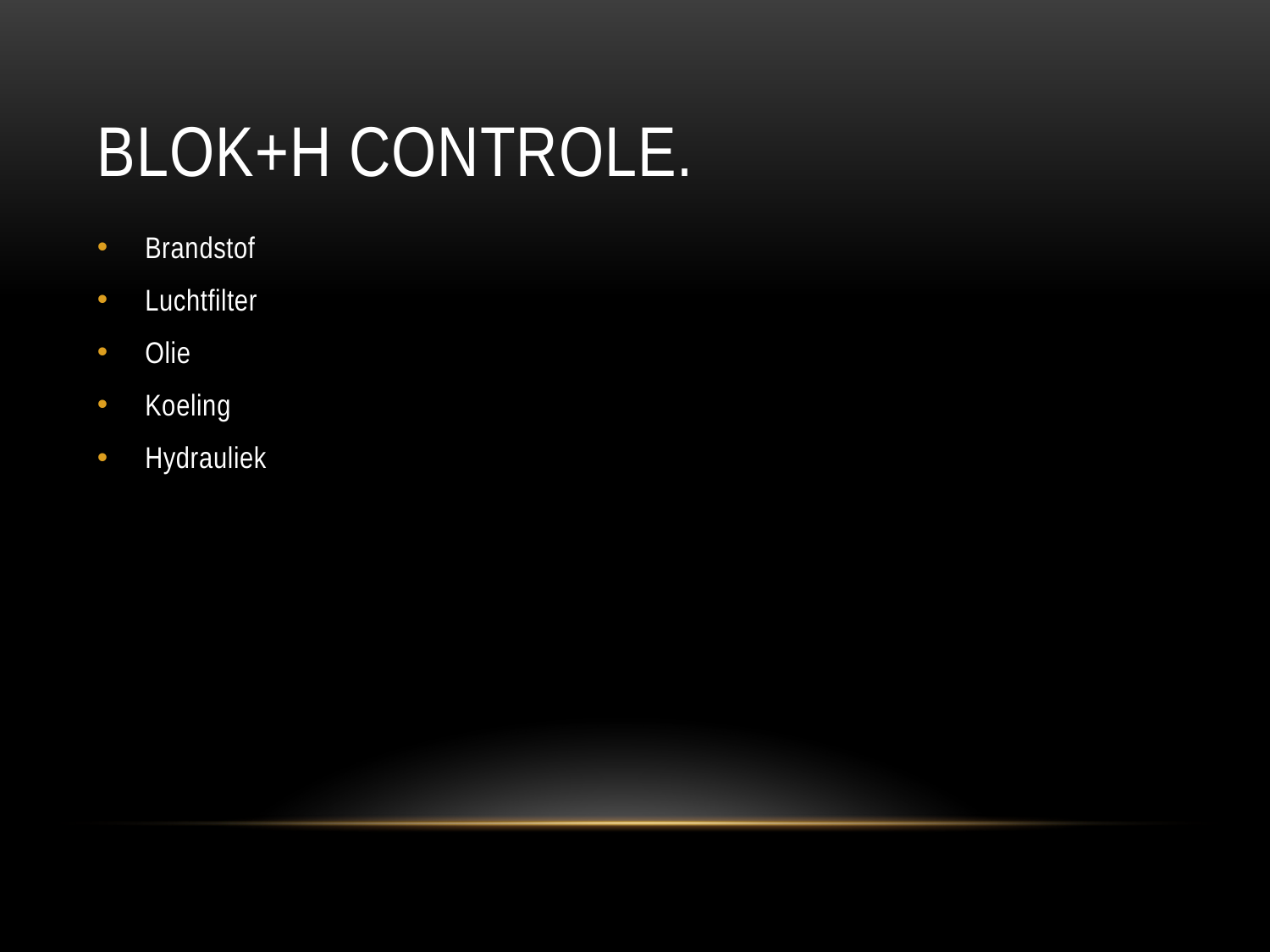

# blok+h controle.
Brandstof
Luchtfilter
Olie
Koeling
Hydrauliek